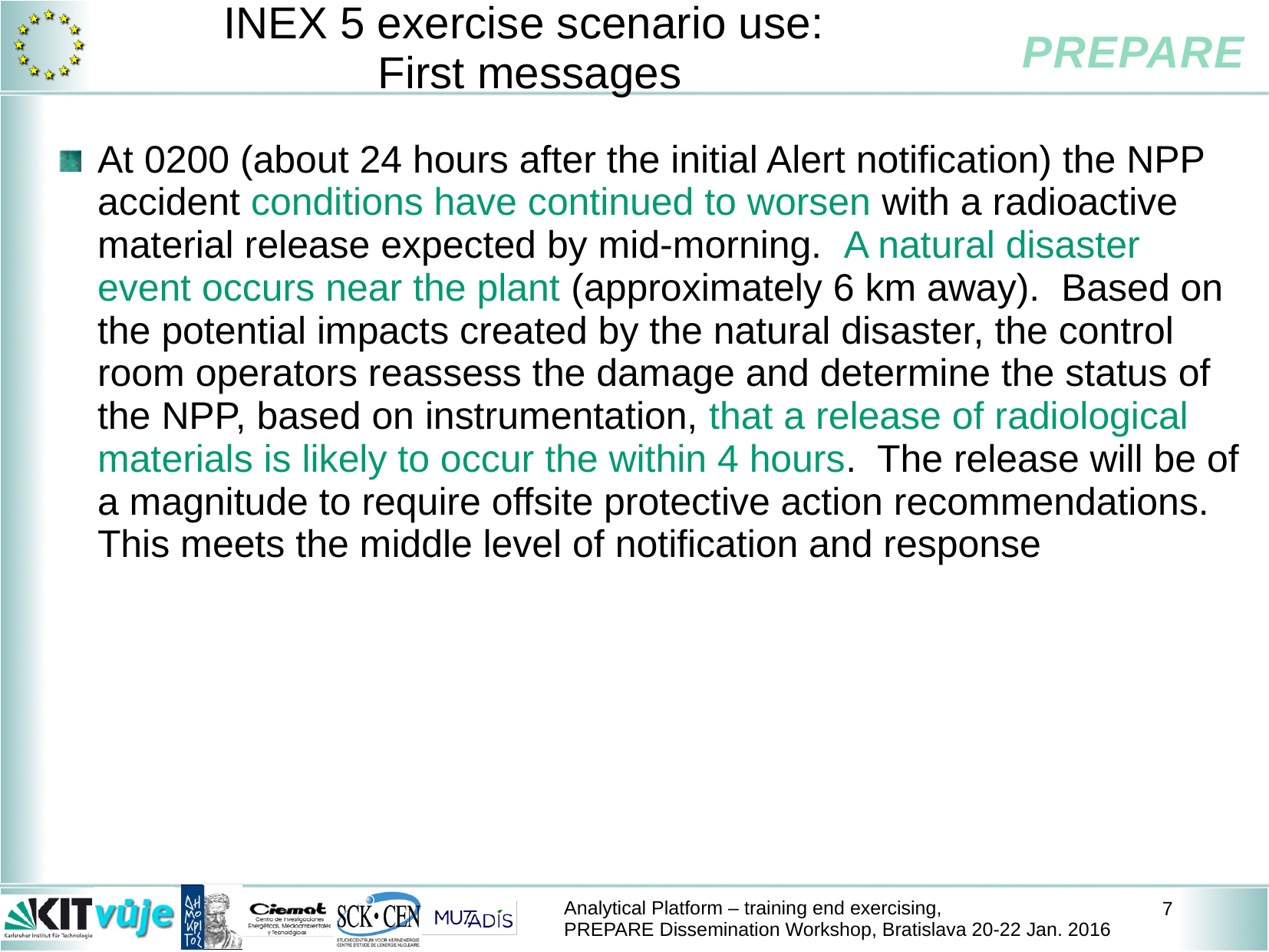

# INEX 5 exercise scenario use: First messages
At 0200 (about 24 hours after the initial Alert notification) the NPP accident conditions have continued to worsen with a radioactive material release expected by mid-morning.  A natural disaster event occurs near the plant (approximately 6 km away).  Based on the potential impacts created by the natural disaster, the control room operators reassess the damage and determine the status of the NPP, based on instrumentation, that a release of radiological materials is likely to occur the within 4 hours.  The release will be of a magnitude to require offsite protective action recommendations.  This meets the middle level of notification and response